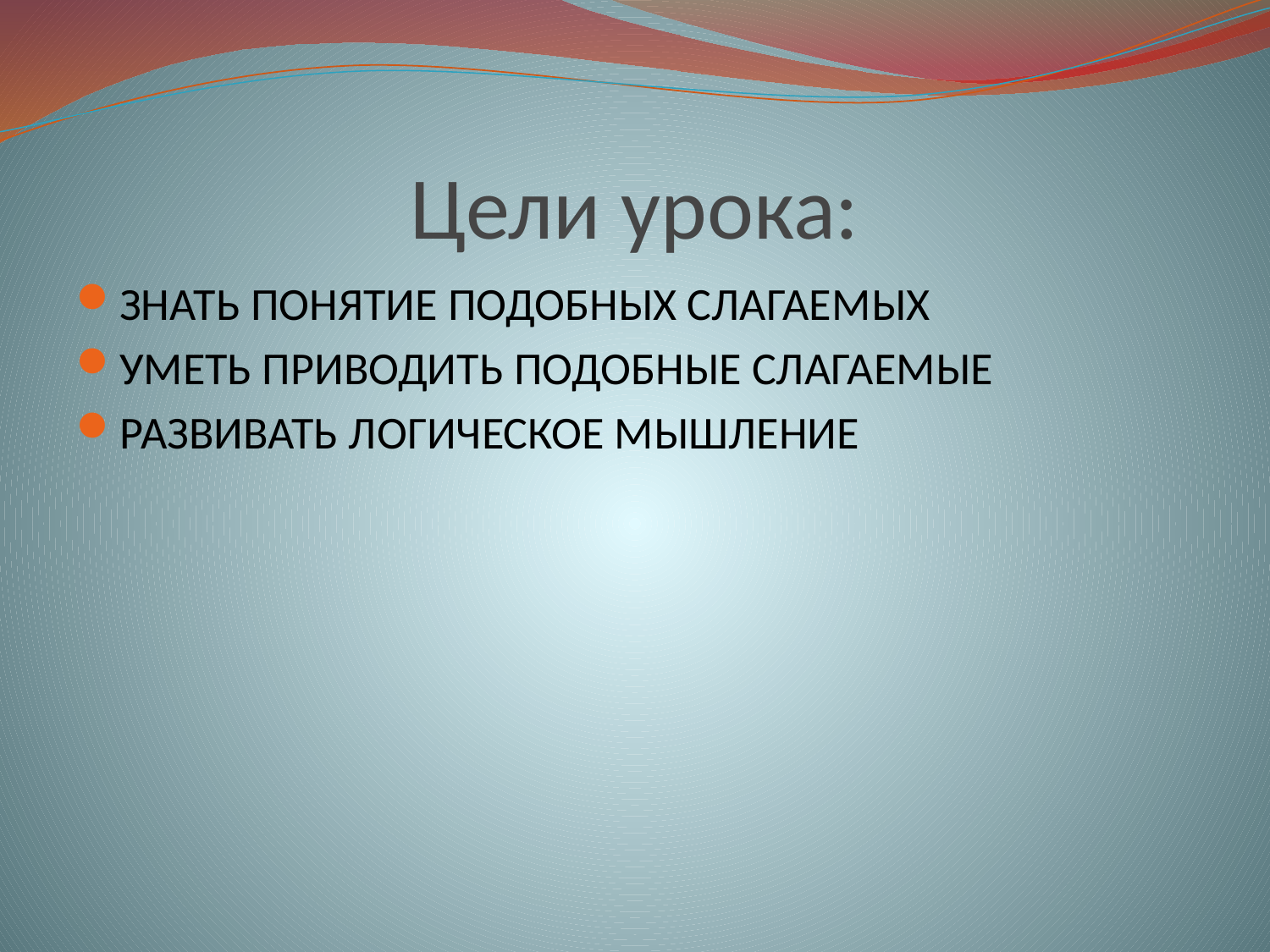

# Цели урока:
ЗНАТЬ ПОНЯТИЕ ПОДОБНЫХ СЛАГАЕМЫХ
УМЕТЬ ПРИВОДИТЬ ПОДОБНЫЕ СЛАГАЕМЫЕ
РАЗВИВАТЬ ЛОГИЧЕСКОЕ МЫШЛЕНИЕ